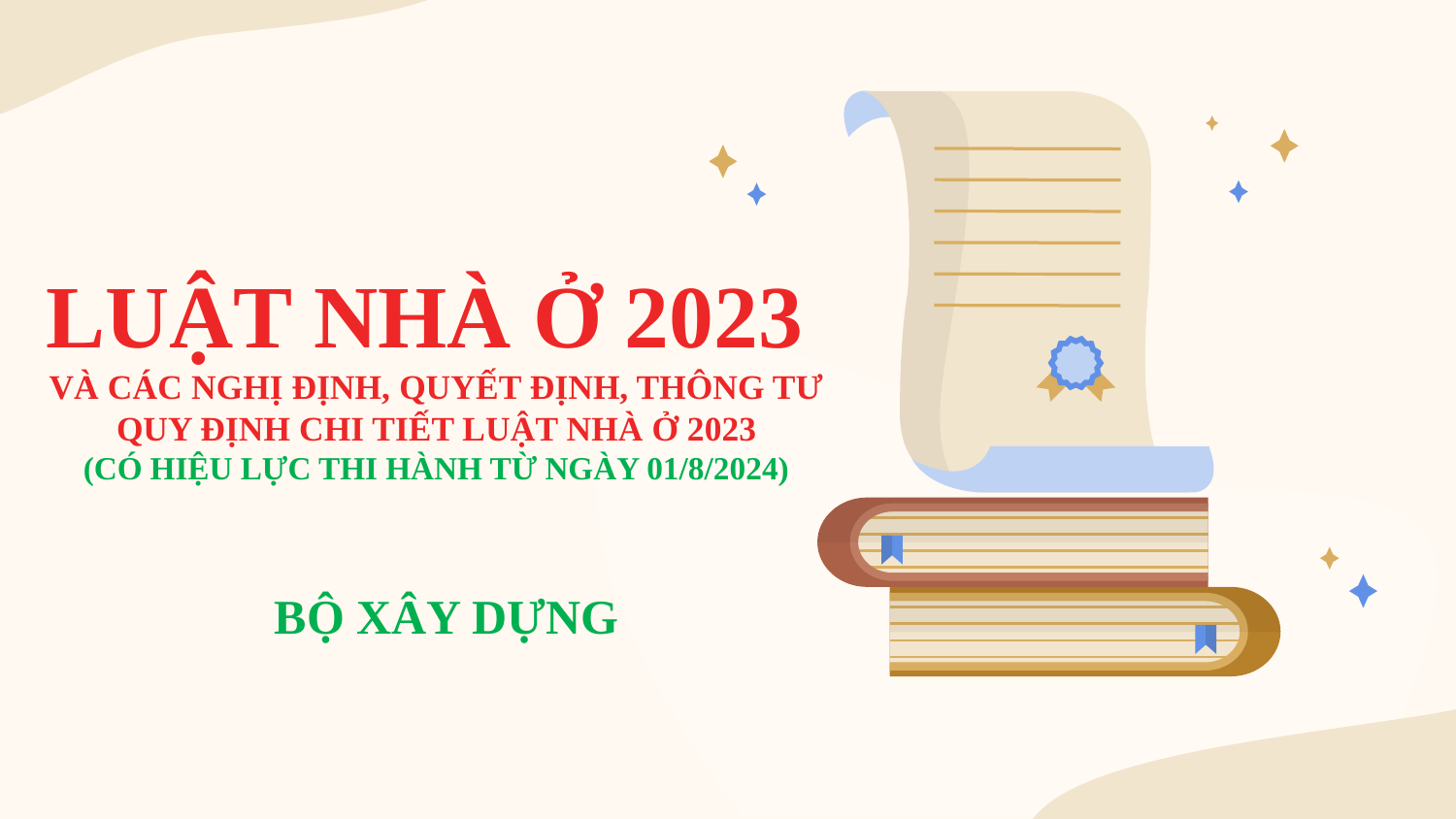

# LUẬT NHÀ Ở 2023 VÀ CÁC NGHỊ ĐỊNH, QUYẾT ĐỊNH, THÔNG TƯ QUY ĐỊNH CHI TIẾT LUẬT NHÀ Ở 2023 (CÓ HIỆU LỰC THI HÀNH TỪ NGÀY 01/8/2024)

BỘ XÂY DỰNG